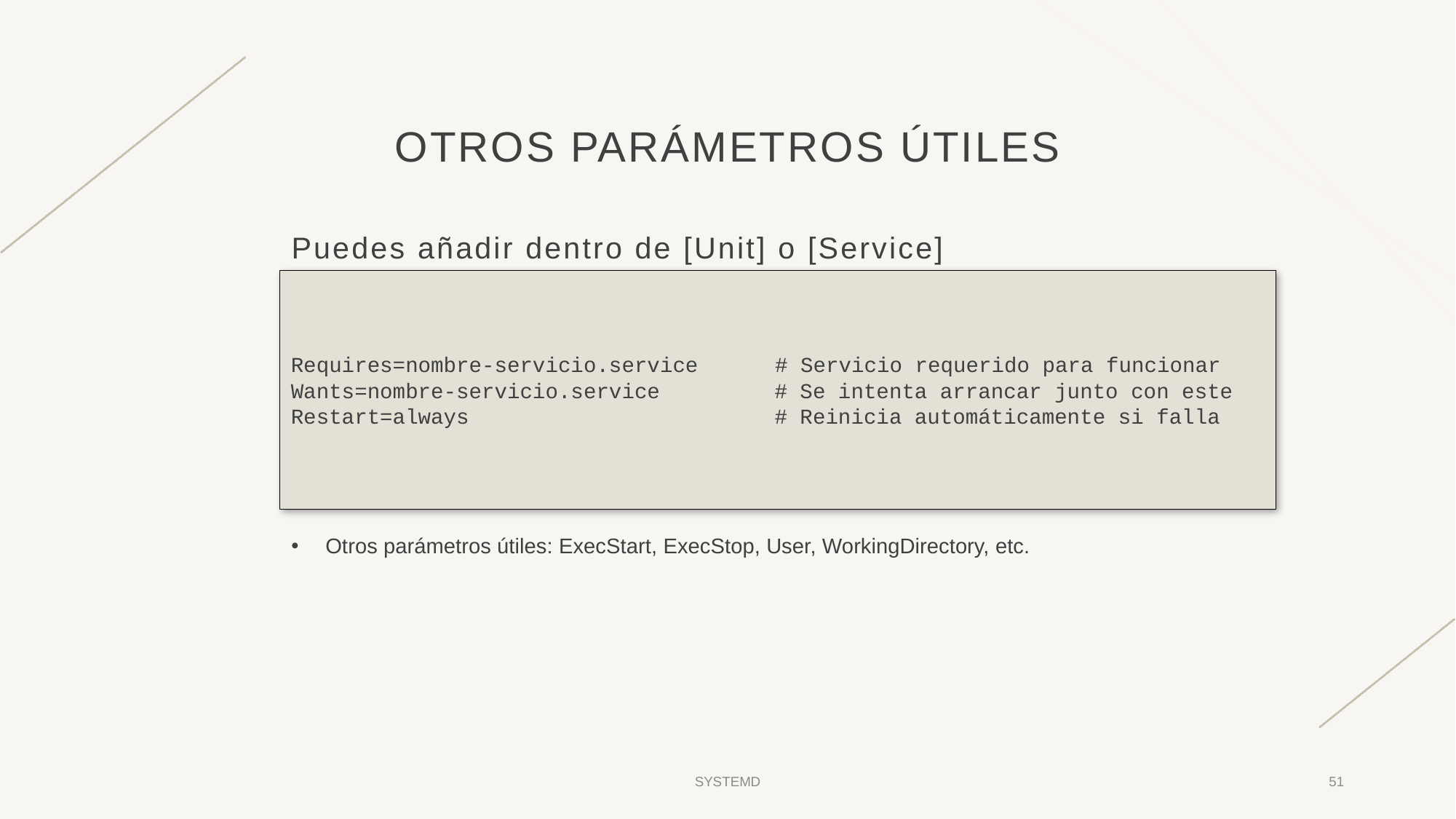

# Otros parámetros útiles
Puedes añadir dentro de [Unit] o [Service]
Requires=nombre-servicio.service    # Servicio requerido para funcionar Wants=nombre-servicio.service         # Se intenta arrancar junto con este Restart=always                        # Reinicia automáticamente si falla
Otros parámetros útiles: ExecStart, ExecStop, User, WorkingDirectory, etc.

SYSTEMD
51